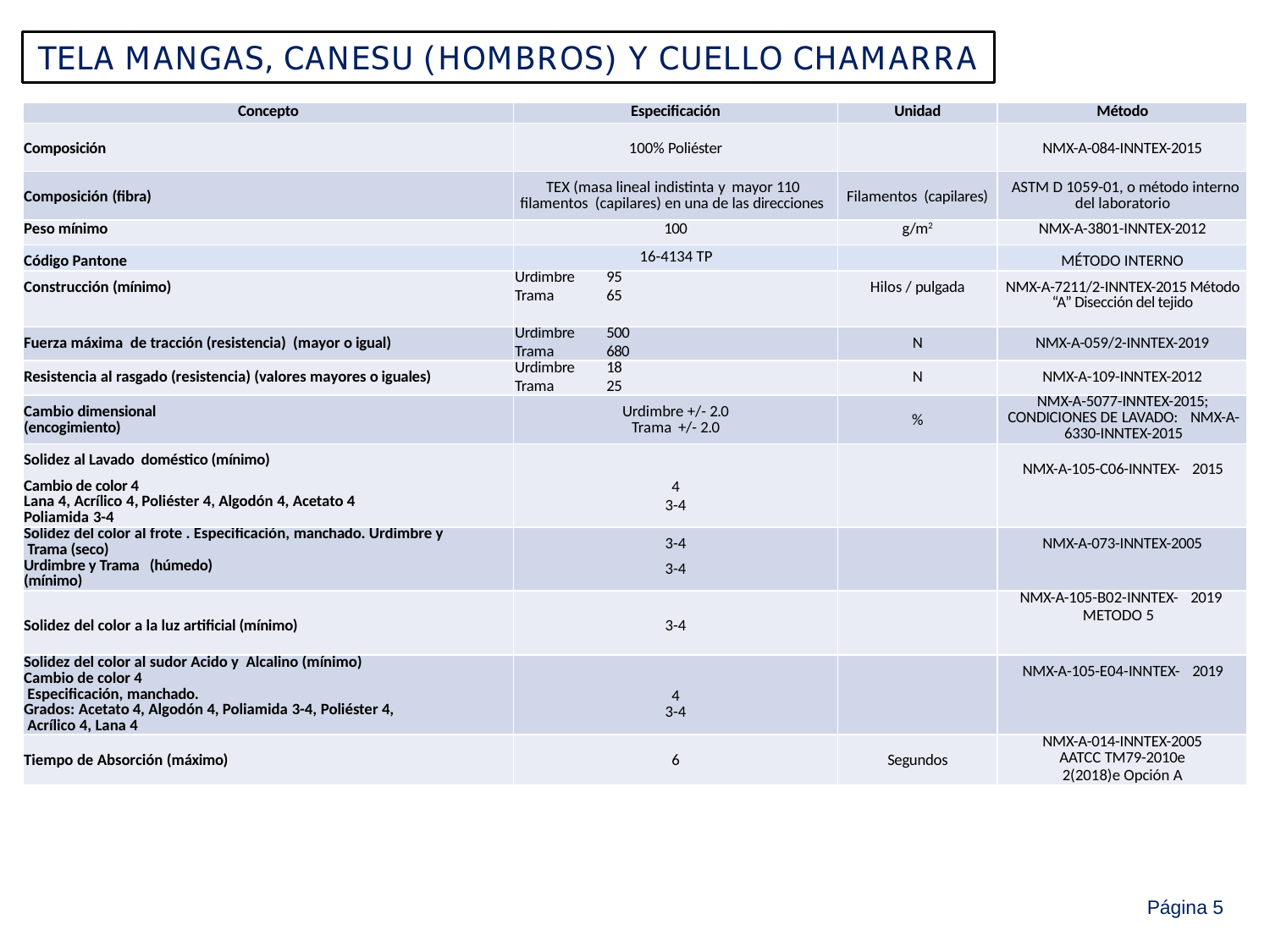

TELA MANGAS, CANESU (HOMBROS) Y CUELLO CHAMARRA
| Concepto | Especificación | Unidad | Método |
| --- | --- | --- | --- |
| Composición | 100% Poliéster |  | NMX-A-084-INNTEX-2015 |
| Composición (fibra) | TEX (masa lineal indistinta y mayor 110 filamentos (capilares) en una de las direcciones | Filamentos (capilares) | ASTM D 1059-01, o método interno del laboratorio |
| Peso mínimo | 100 | g/m2 | NMX-A-3801-INNTEX-2012 |
| Código Pantone | 16-4134 TP |  | MÉTODO INTERNO |
| Construcción (mínimo) | Urdimbre 95 Trama 65 | Hilos / pulgada | NMX-A-7211/2-INNTEX-2015 Método “A” Disección del tejido |
| Fuerza máxima de tracción (resistencia) (mayor o igual) | Urdimbre 500 Trama 680 | N | NMX-A-059/2-INNTEX-2019 |
| Resistencia al rasgado (resistencia) (valores mayores o iguales) | Urdimbre 18 Trama 25 | N | NMX-A-109-INNTEX-2012 |
| Cambio dimensional (encogimiento) | Urdimbre +/- 2.0 Trama +/- 2.0 | % | NMX-A-5077-INNTEX-2015; CONDICIONES DE LAVADO: NMX-A-6330-INNTEX-2015 |
| Solidez al Lavado doméstico (mínimo) Cambio de color 4 Lana 4, Acrílico 4, Poliéster 4, Algodón 4, Acetato 4 Poliamida 3-4 | 4 3-4 |  | NMX-A-105-C06-INNTEX- 2015 |
| Solidez del color al frote . Especificación, manchado. Urdimbre y Trama (seco) Urdimbre y Trama (húmedo) (mínimo) | 3-4 3-4 |  | NMX-A-073-INNTEX-2005 |
| Solidez del color a la luz artificial (mínimo) | 3-4 |  | NMX-A-105-B02-INNTEX- 2019 METODO 5 |
| Solidez del color al sudor Acido y Alcalino (mínimo) Cambio de color 4 Especificación, manchado. Grados: Acetato 4, Algodón 4, Poliamida 3-4, Poliéster 4, Acrílico 4, Lana 4 | 4 3-4 |  | NMX-A-105-E04-INNTEX- 2019 |
| Tiempo de Absorción (máximo) | 6 | Segundos | NMX-A-014-INNTEX-2005 AATCC TM79-2010e 2(2018)e Opción A |
Página 5